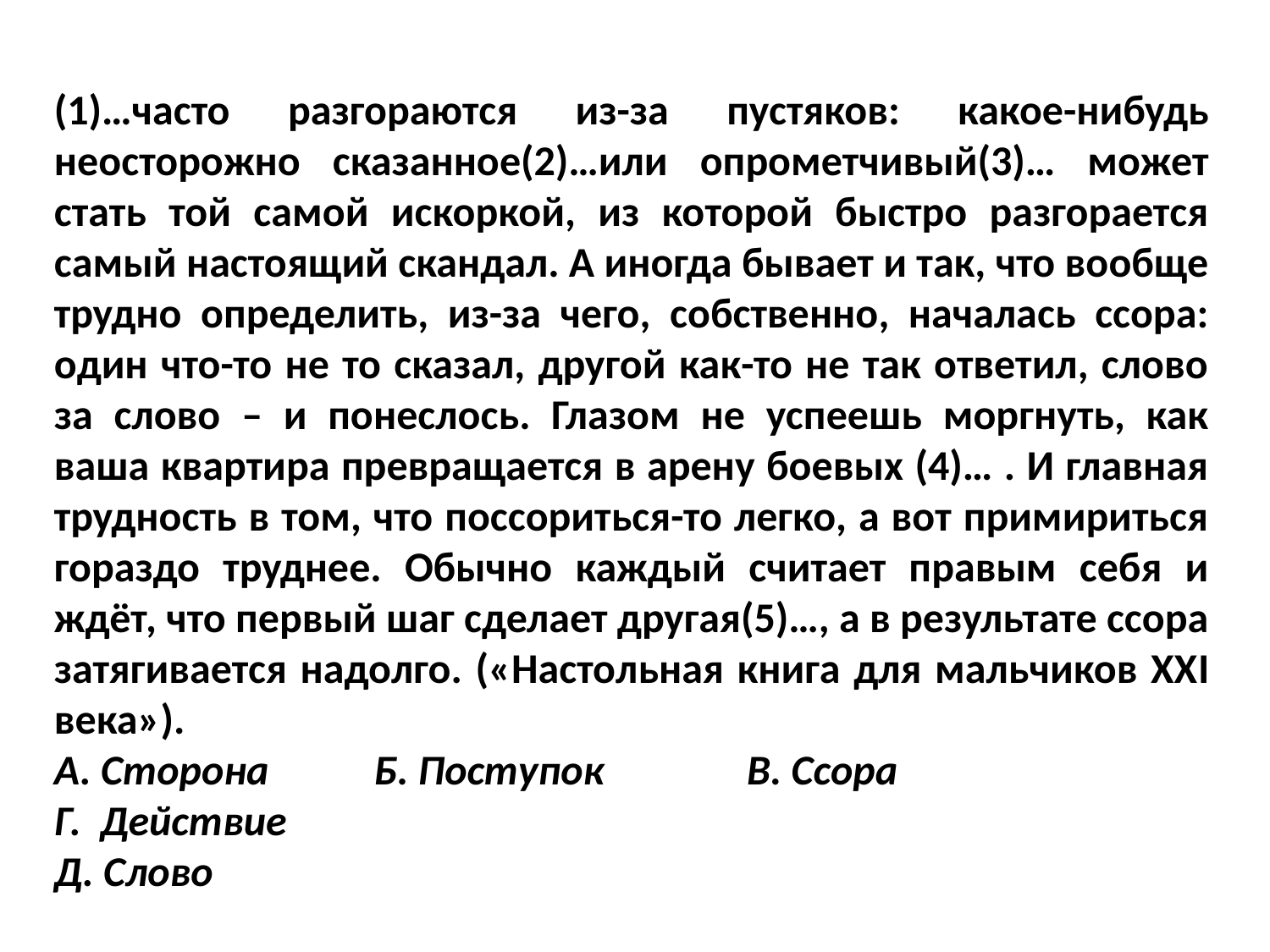

(1)…часто разгораются из-за пустяков: какое-нибудь неосторожно сказанное(2)…или опрометчивый(3)… может стать той самой искоркой, из которой быстро разгорается самый настоящий скандал. А иногда бывает и так, что вообще трудно определить, из-за чего, собственно, началась ссора: один что-то не то сказал, другой как-то не так ответил, слово за слово – и понеслось. Глазом не успеешь моргнуть, как ваша квартира превращается в арену боевых (4)… . И главная трудность в том, что поссориться-то легко, а вот примириться гораздо труднее. Обычно каждый считает правым себя и ждёт, что первый шаг сделает другая(5)…, а в результате ссора затягивается надолго. («Настольная книга для мальчиков ХХI века»).
А. Сторона           Б. Поступок               В. Ссора
Г.  Действие
Д. Слово